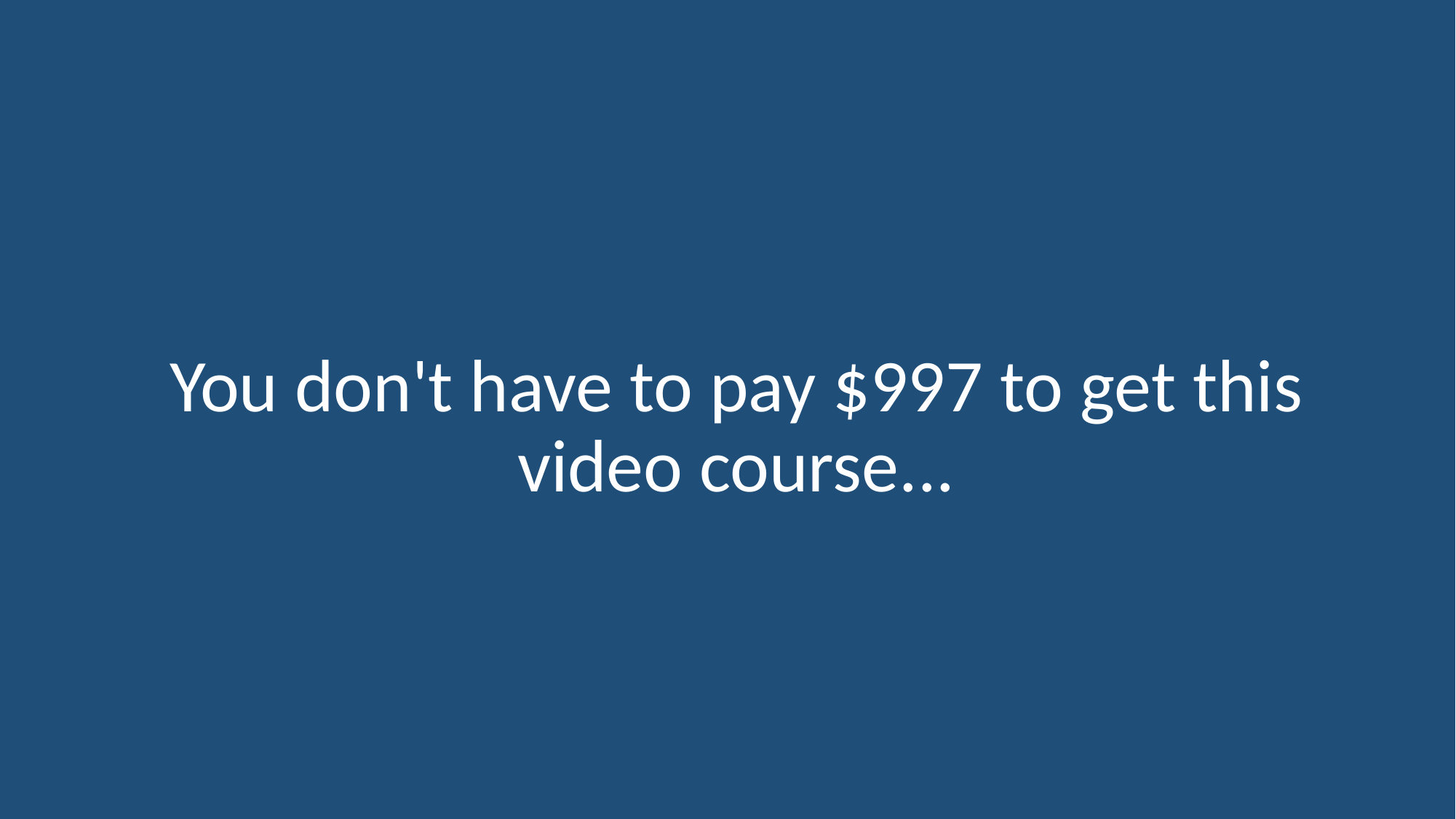

You don't have to pay $997 to get this video course...